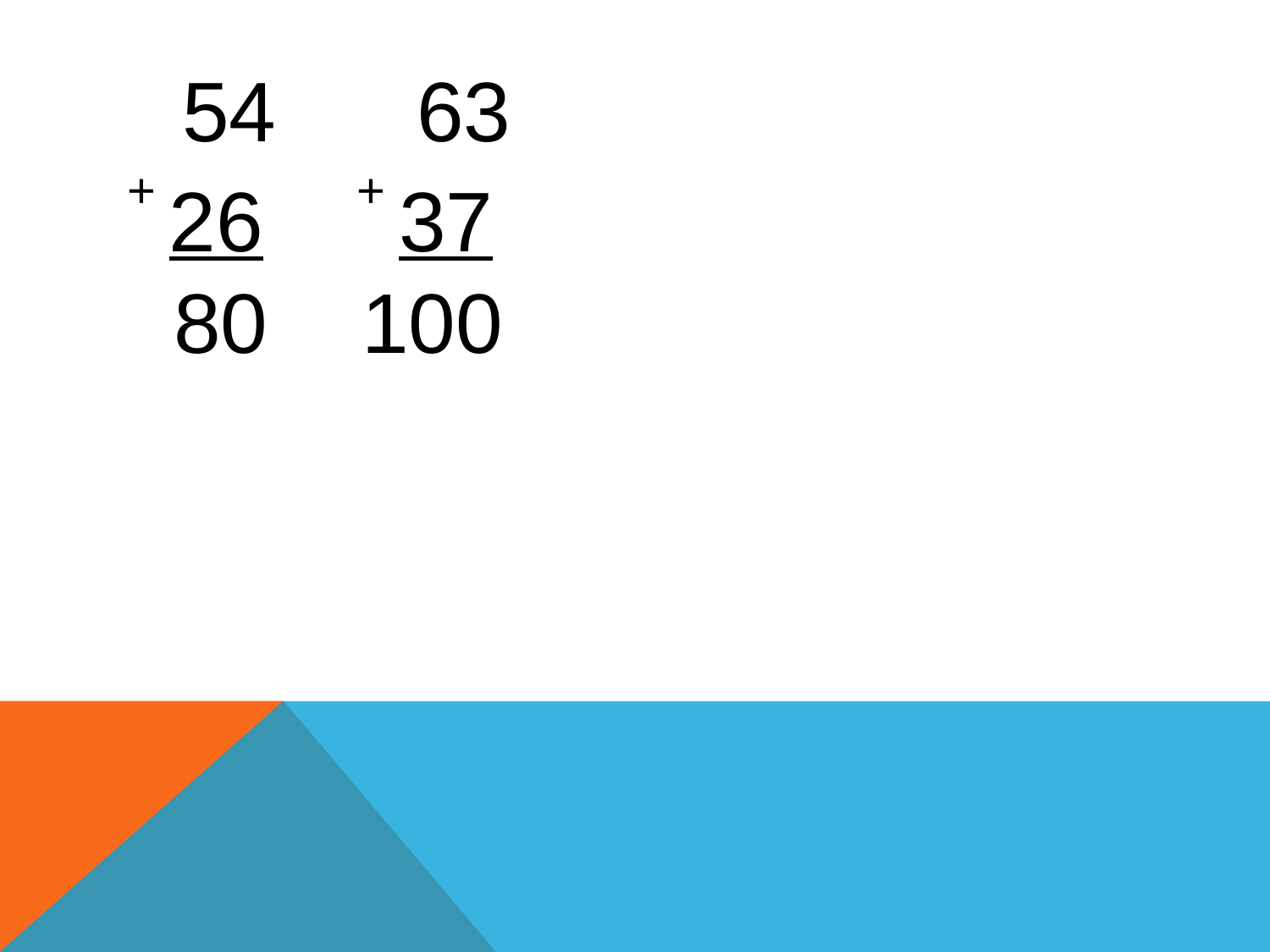

# 54      63 + 26    + 37 80    100